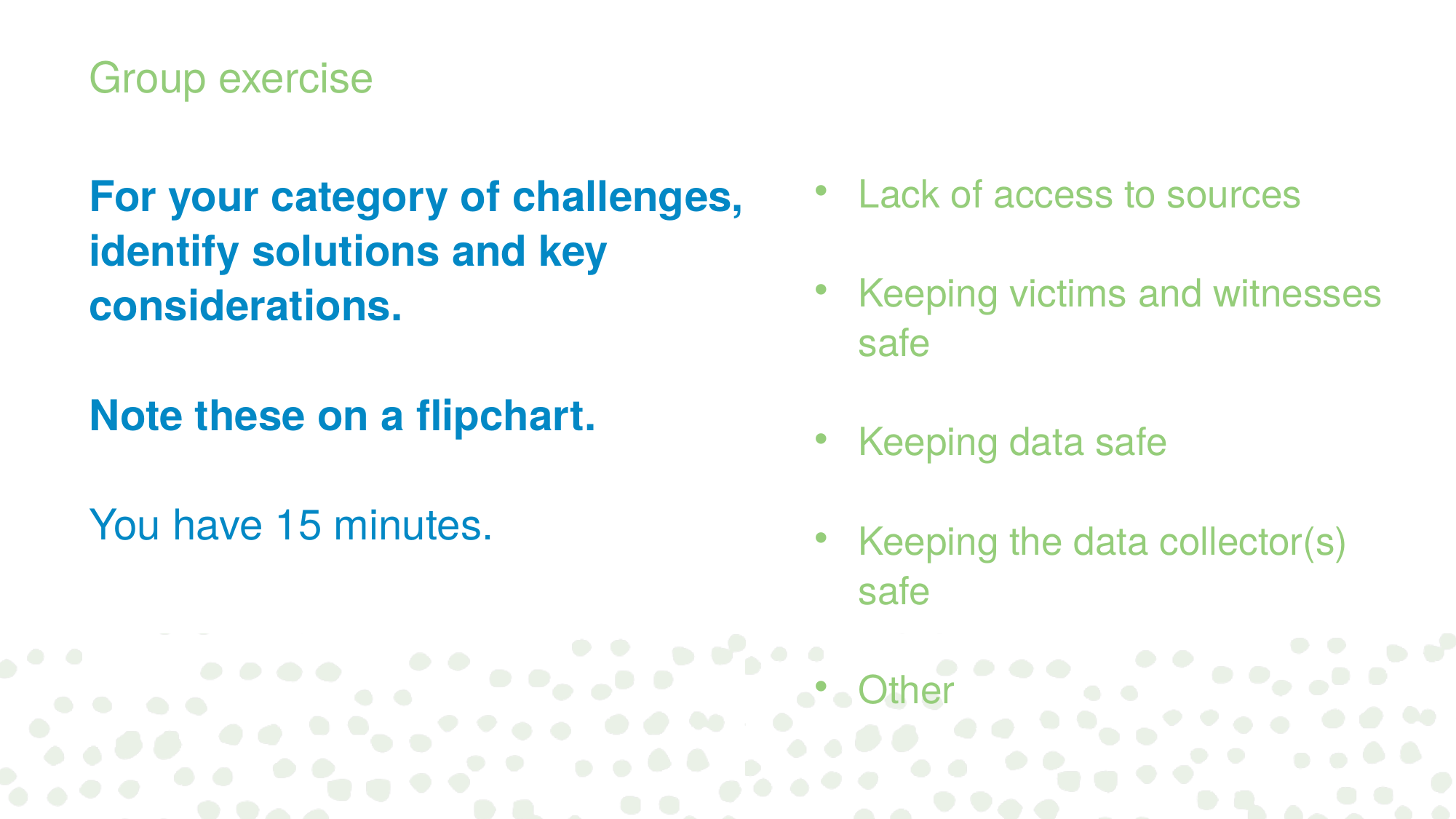

# Group exercise
Lack of access to sources

Keeping victims and witnesses safe

Keeping data safe

Keeping the data collector(s) safe

Other
For your category of challenges, identify solutions and key considerations.

Note these on a flipchart.

You have 15 minutes.